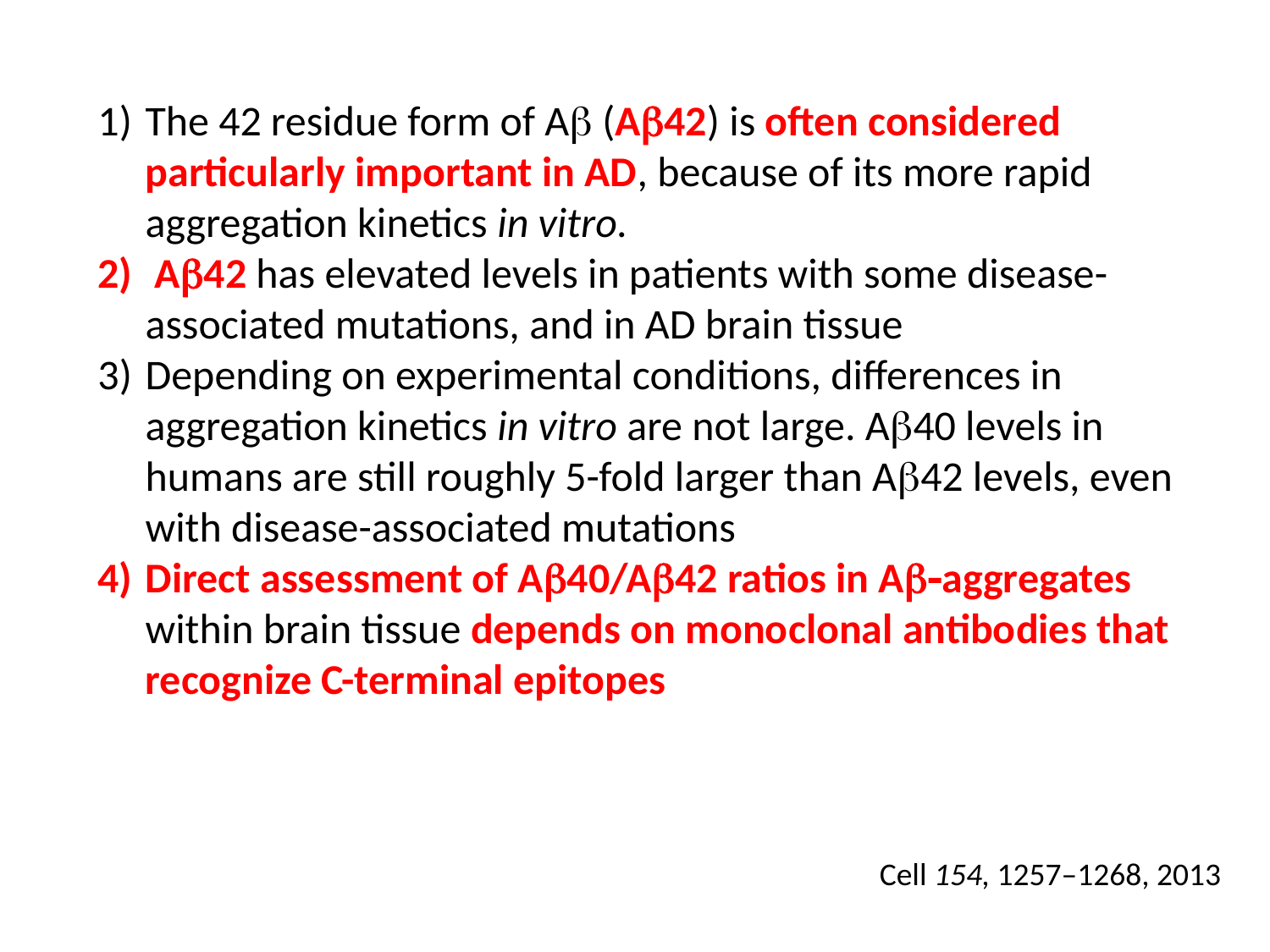

The 42 residue form of Aβ (Aβ42) is often considered particularly important in AD, because of its more rapid aggregation kinetics in vitro.
 Aβ42 has elevated levels in patients with some disease-associated mutations, and in AD brain tissue
Depending on experimental conditions, differences in aggregation kinetics in vitro are not large. Aβ40 levels in humans are still roughly 5-fold larger than Aβ42 levels, even with disease-associated mutations
Direct assessment of Aβ40/Aβ42 ratios in Aβ−aggregates within brain tissue depends on monoclonal antibodies that recognize C-terminal epitopes
Cell 154, 1257–1268, 2013